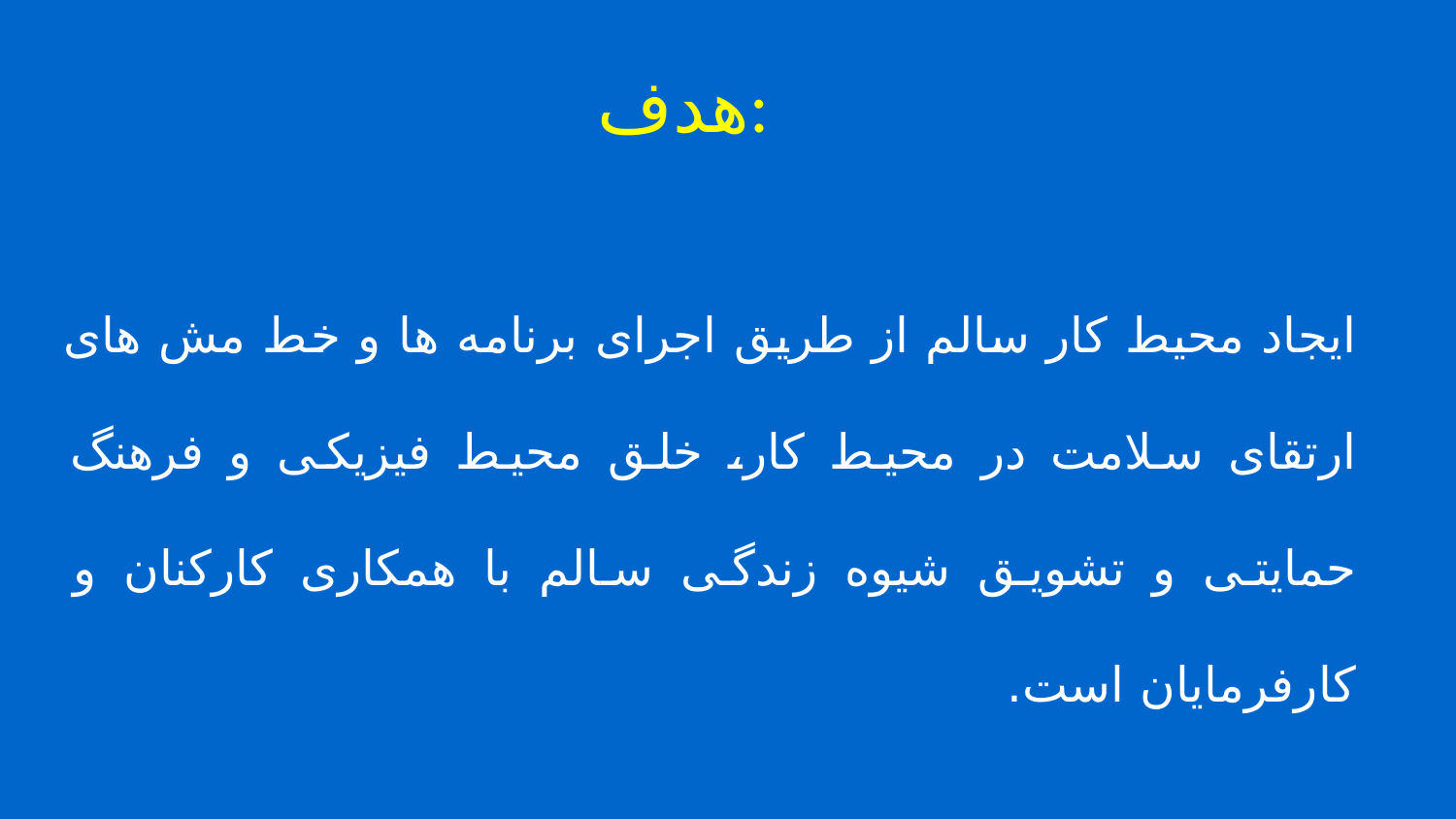

# هدف:
ایجاد محیط کار سالم از طریق اجرای برنامه ها و خط مش های ارتقای سلامت در محیط کار، خلق محیط فیزیکی و فرهنگ حمایتی و تشویق شیوه زندگی سالم با همکاری کارکنان و کارفرمایان است.